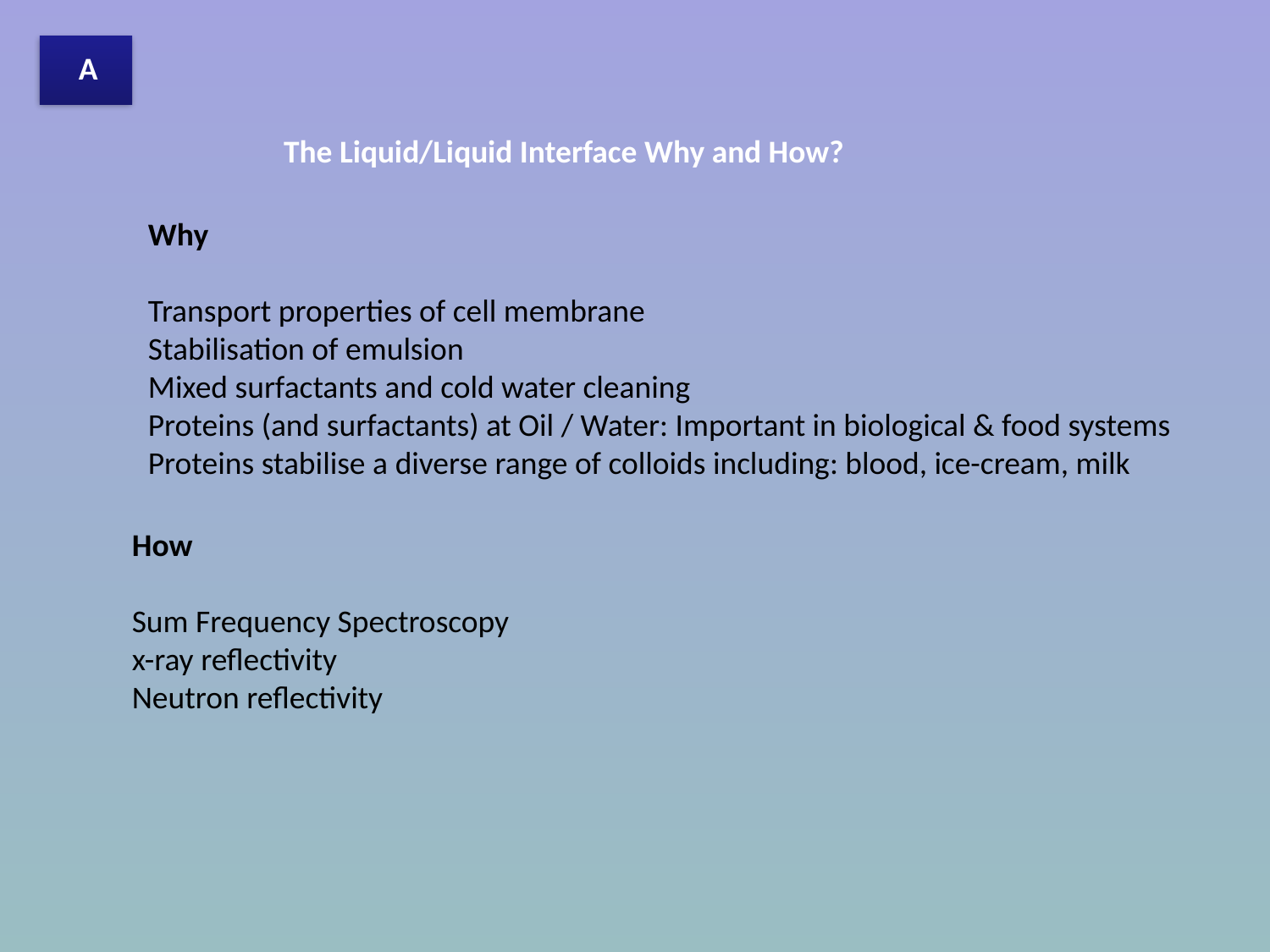

A
The Liquid/Liquid Interface Why and How?
Why

Transport properties of cell membrane
Stabilisation of emulsion
Mixed surfactants and cold water cleaning
Proteins (and surfactants) at Oil / Water: Important in biological & food systems
Proteins stabilise a diverse range of colloids including: blood, ice-cream, milk
How

Sum Frequency Spectroscopy
x-ray reflectivity
Neutron reflectivity